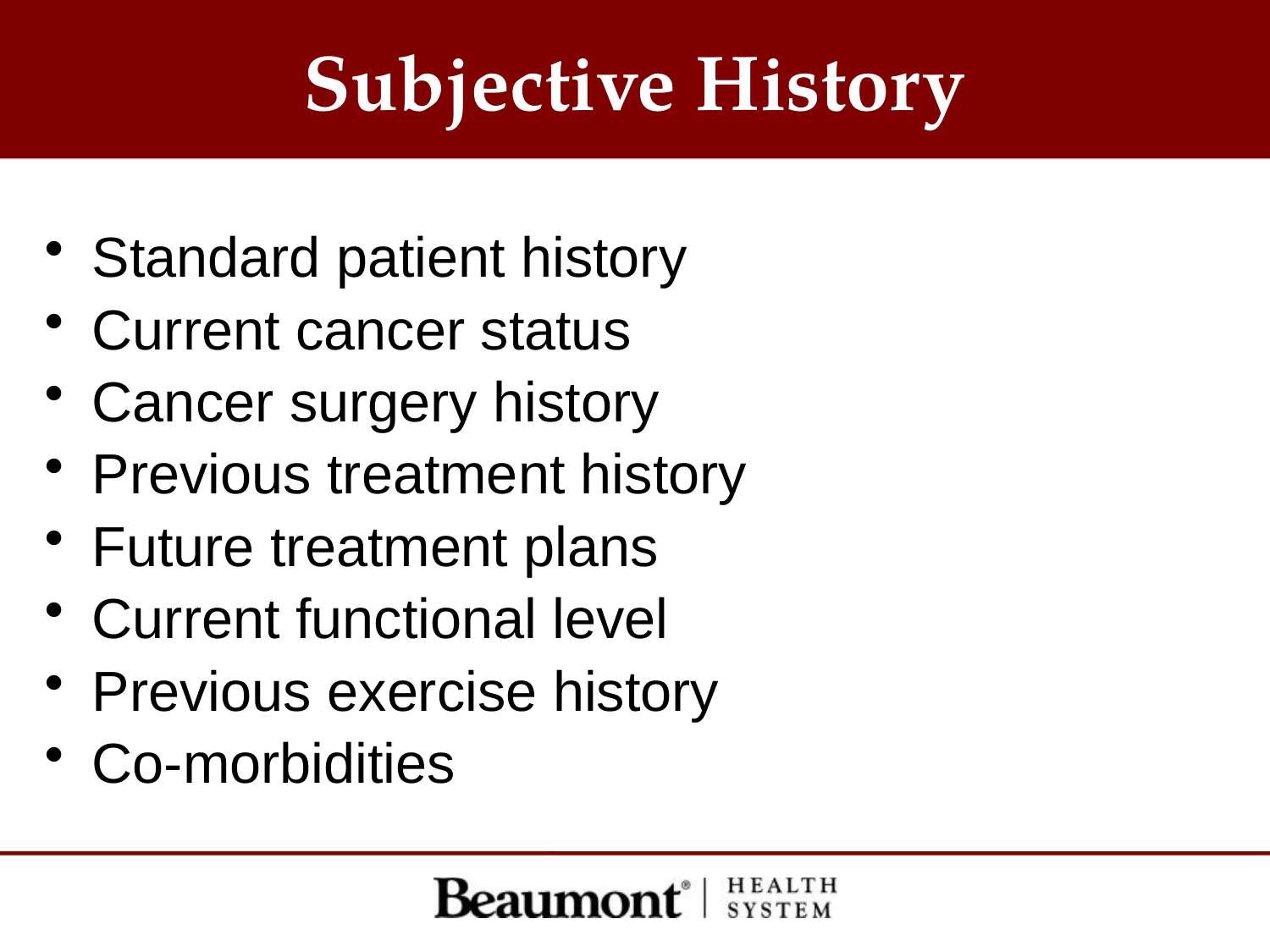

# Subjective History
Standard patient history
Current cancer status
Cancer surgery history
Previous treatment history
Future treatment plans
Current functional level
Previous exercise history
Co-morbidities